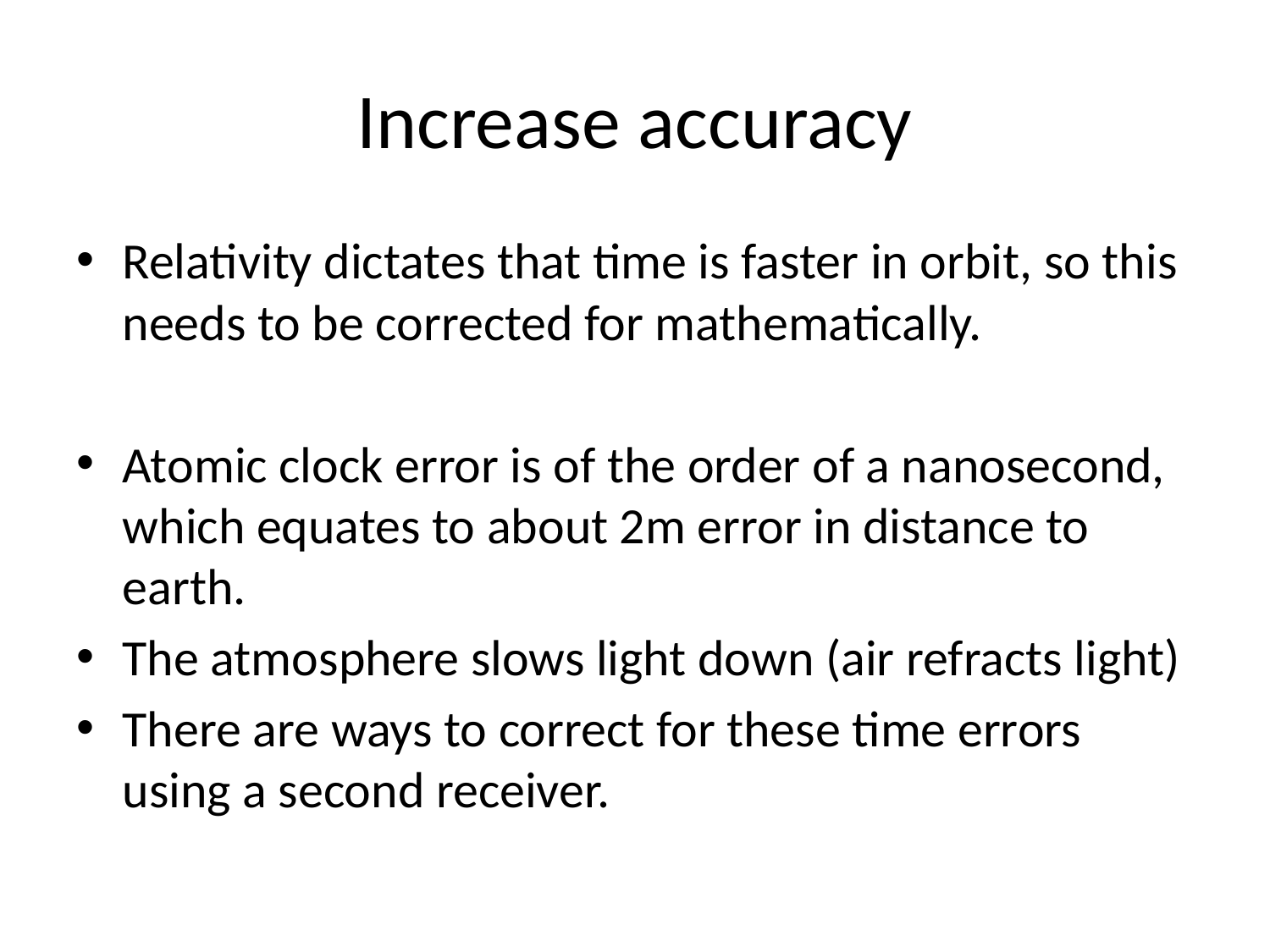

# Increase accuracy
Relativity dictates that time is faster in orbit, so this needs to be corrected for mathematically.

Atomic clock error is of the order of a nanosecond, which equates to about 2m error in distance to earth.
The atmosphere slows light down (air refracts light)
There are ways to correct for these time errors using a second receiver.